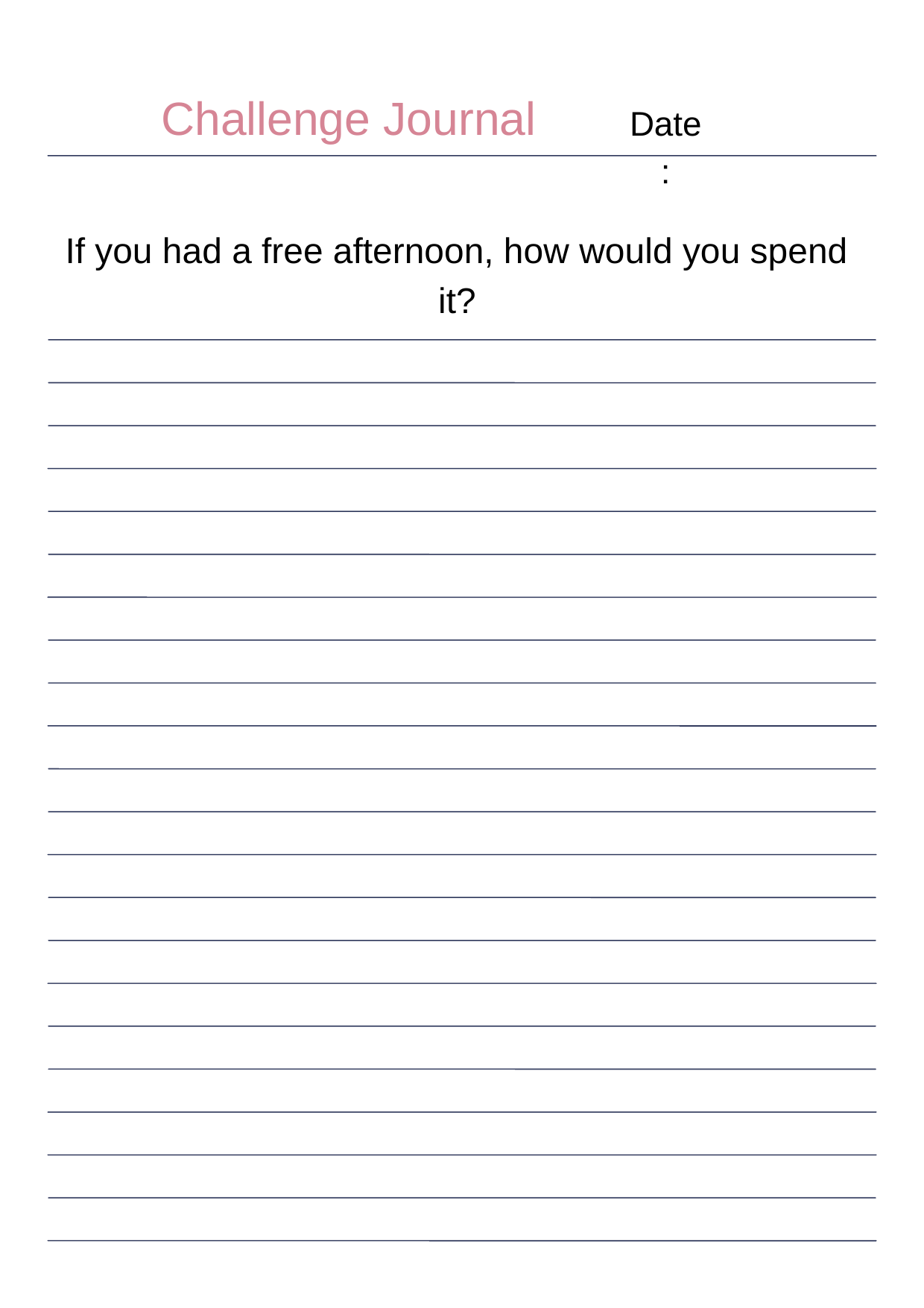

Challenge Journal
Date:

If you had a free afternoon, how would you spend it?